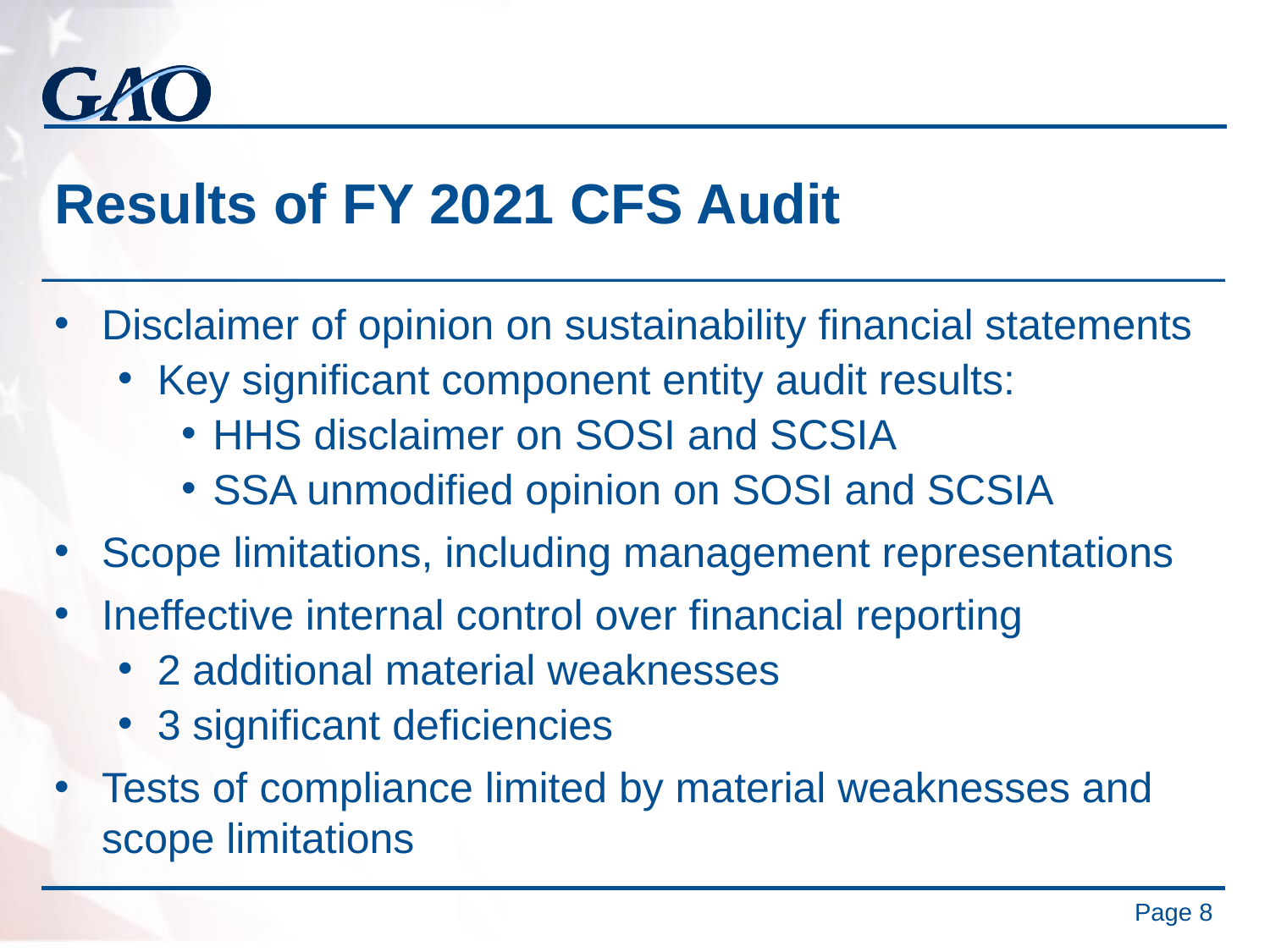

# Results of FY 2021 CFS Audit
Disclaimer of opinion on sustainability financial statements
Key significant component entity audit results:
HHS disclaimer on SOSI and SCSIA
SSA unmodified opinion on SOSI and SCSIA
Scope limitations, including management representations
Ineffective internal control over financial reporting
2 additional material weaknesses
3 significant deficiencies
Tests of compliance limited by material weaknesses and scope limitations

Page 8